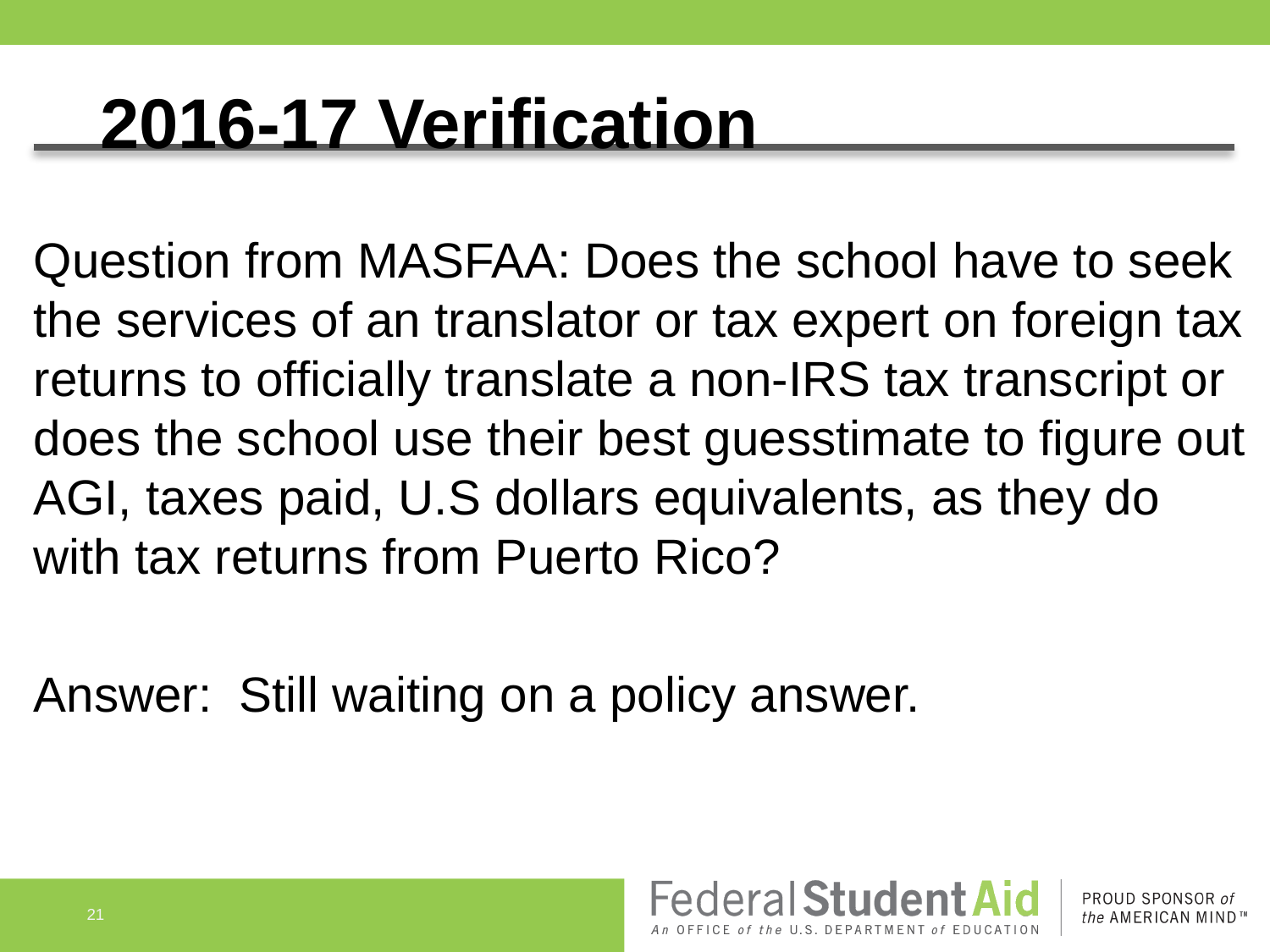

# 2016-17 Verification
Question from MASFAA: Does the school have to seek the services of an translator or tax expert on foreign tax returns to officially translate a non-IRS tax transcript or does the school use their best guesstimate to figure out AGI, taxes paid, U.S dollars equivalents, as they do with tax returns from Puerto Rico?

Answer:  Still waiting on a policy answer.
21